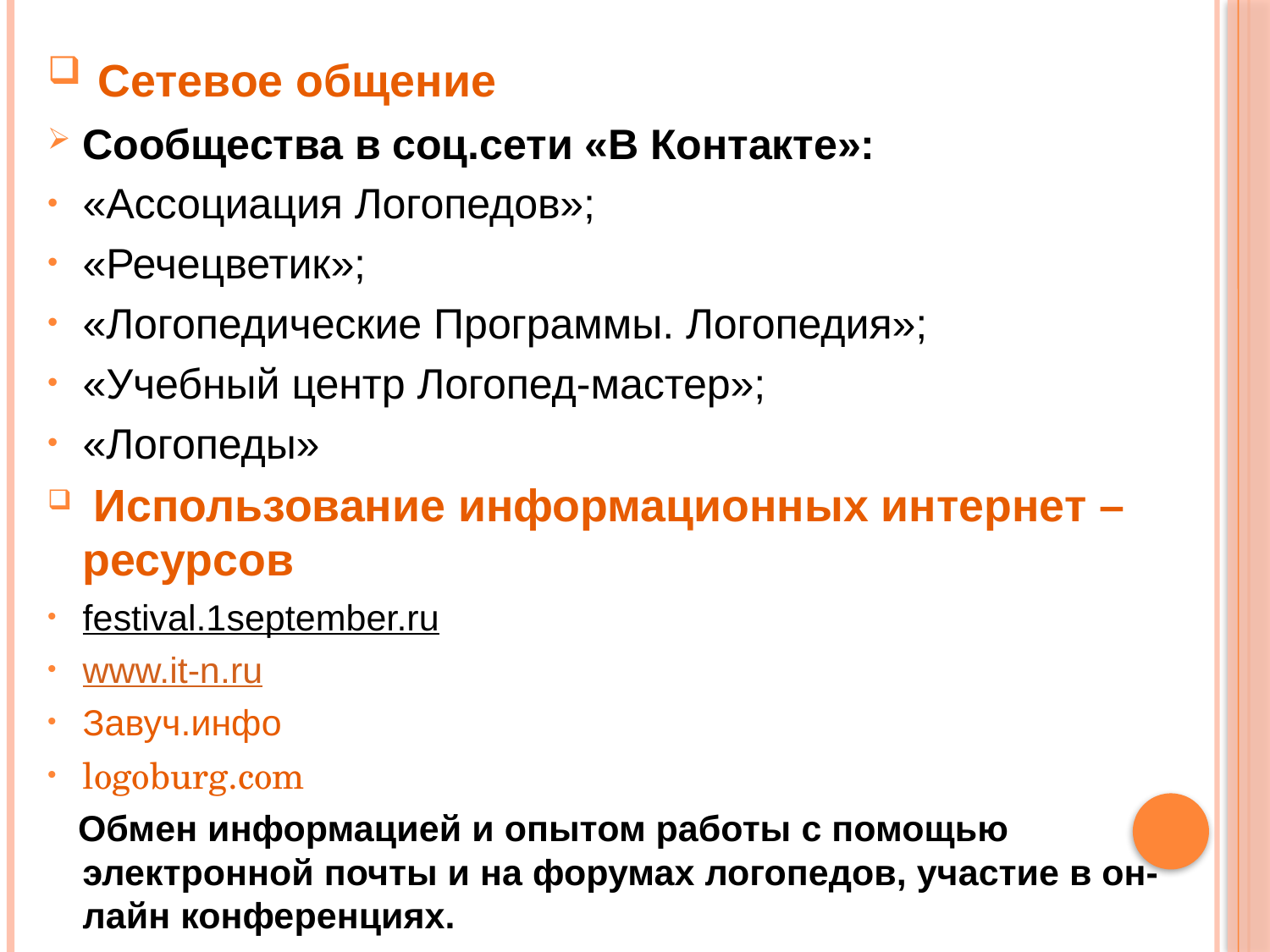

Сетевое общение
Сообщества в соц.сети «В Контакте»:
«Ассоциация Логопедов»;
«Речецветик»;
«Логопедические Программы. Логопедия»;
«Учебный центр Логопед-мастер»;
«Логопеды»
 Использование информационных интернет – ресурсов
festival.1september.ru
www.it-n.ru
Завуч.инфо
logoburg.com
   Обмен информацией и опытом работы с помощью электронной почты и на форумах логопедов, участие в он-лайн конференциях.